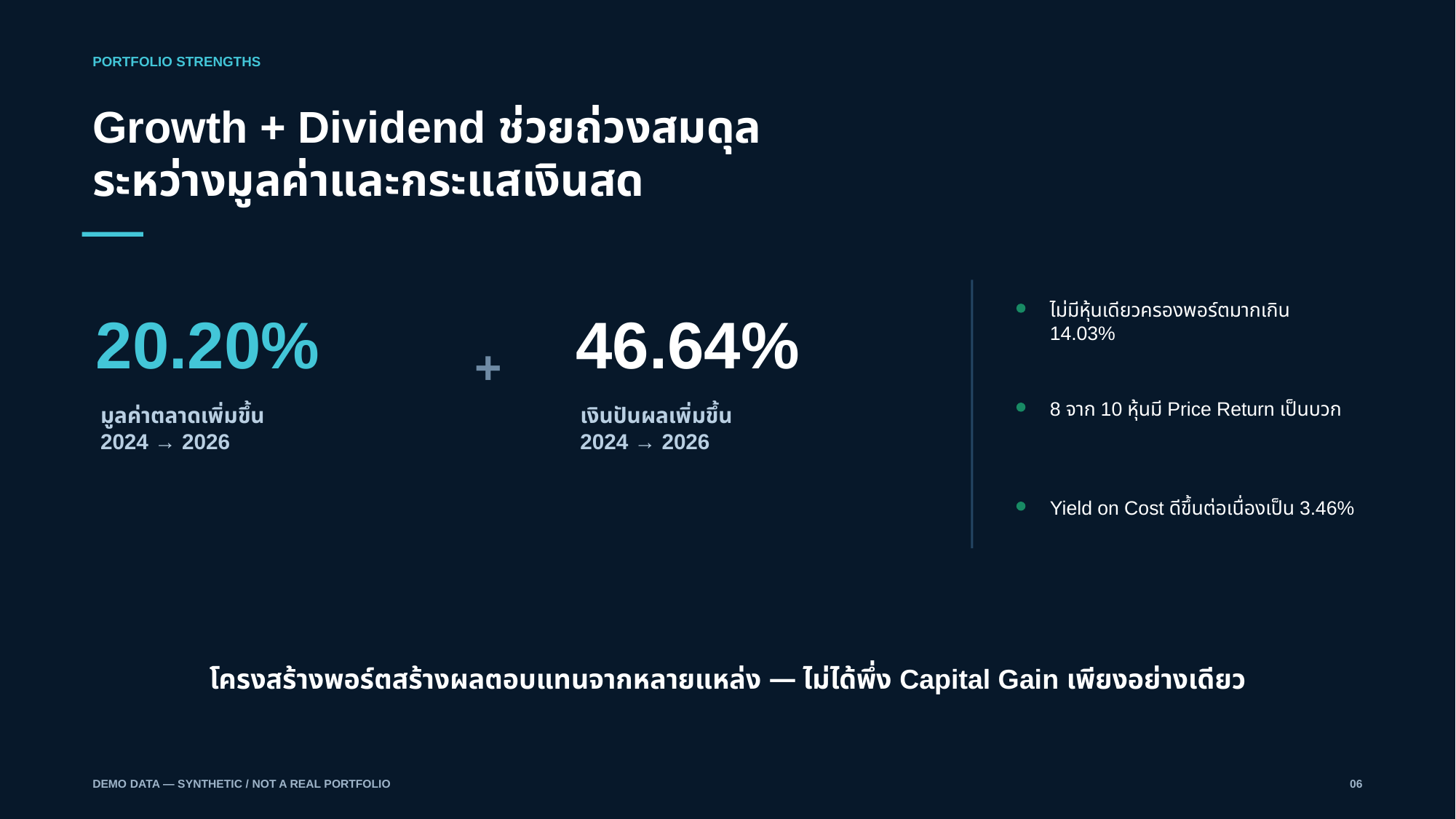

PORTFOLIO STRENGTHS
Growth + Dividend ช่วยถ่วงสมดุล
ระหว่างมูลค่าและกระแสเงินสด

ไม่มีหุ้นเดียวครองพอร์ตมากเกิน 14.03%
20.20%
46.64%

+
มูลค่าตลาดเพิ่มขึ้น
2024 → 2026
เงินปันผลเพิ่มขึ้น
2024 → 2026
8 จาก 10 หุ้นมี Price Return เป็นบวก

Yield on Cost ดีขึ้นต่อเนื่องเป็น 3.46%

โครงสร้างพอร์ตสร้างผลตอบแทนจากหลายแหล่ง — ไม่ได้พึ่ง Capital Gain เพียงอย่างเดียว
DEMO DATA — SYNTHETIC / NOT A REAL PORTFOLIO
06